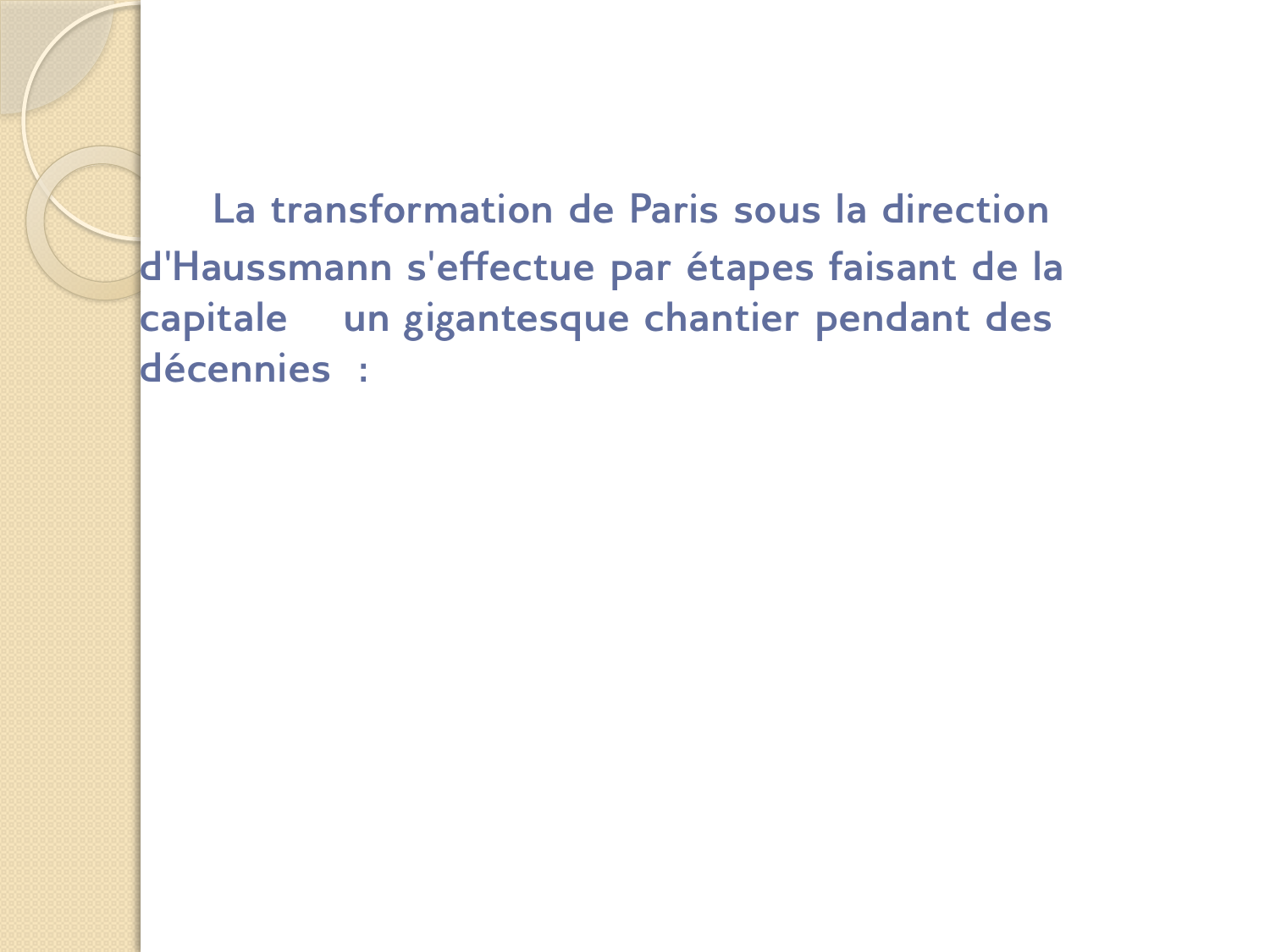

# La transformation de Paris sous la direction d'Haussmann s'effectue par étapes faisant de la capitale    un gigantesque chantier pendant des décennies  :